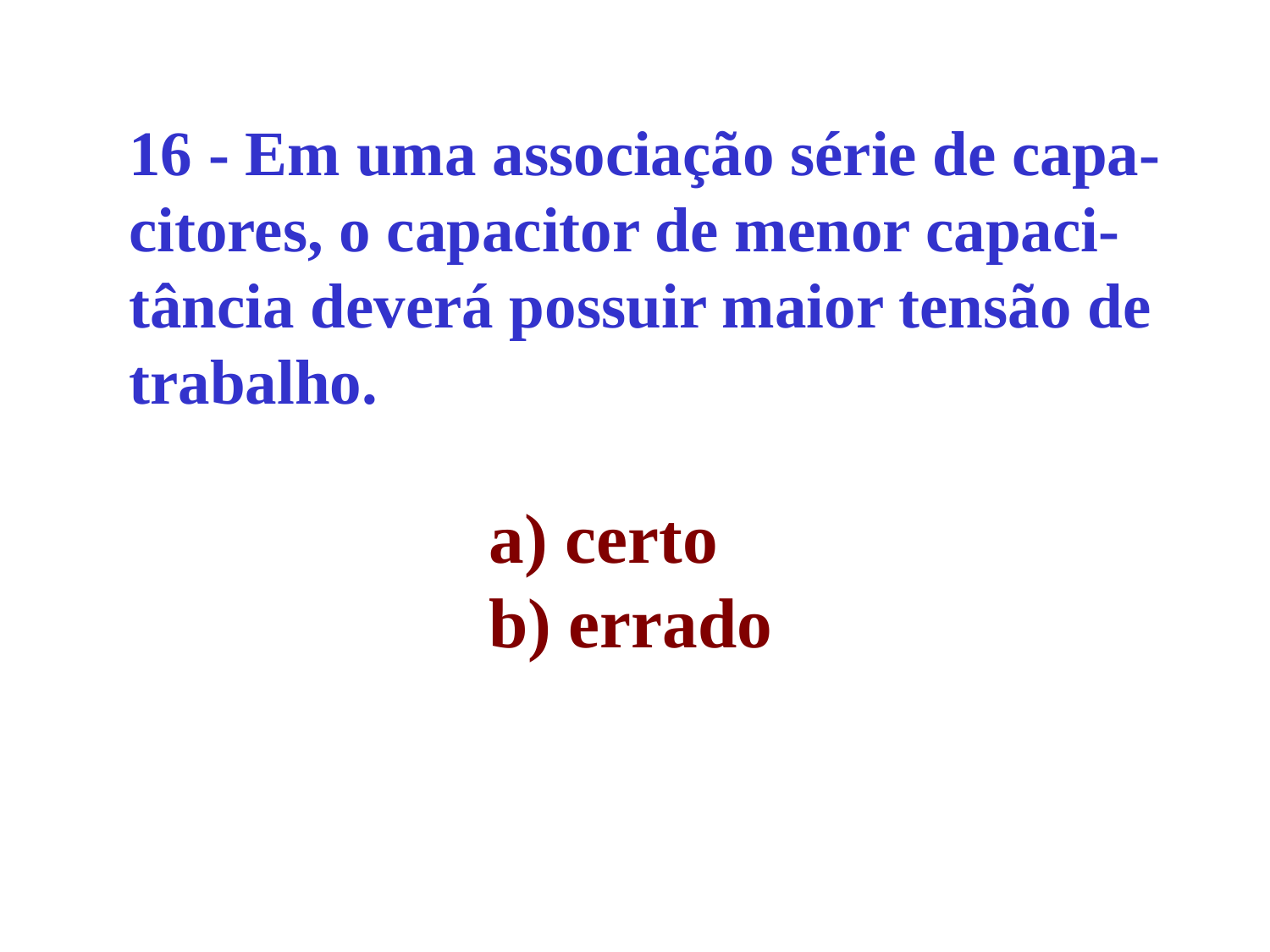

16 - Em uma associação série de capa-
citores, o capacitor de menor capaci-
tância deverá possuir maior tensão de
trabalho.
a) certo
b) errado